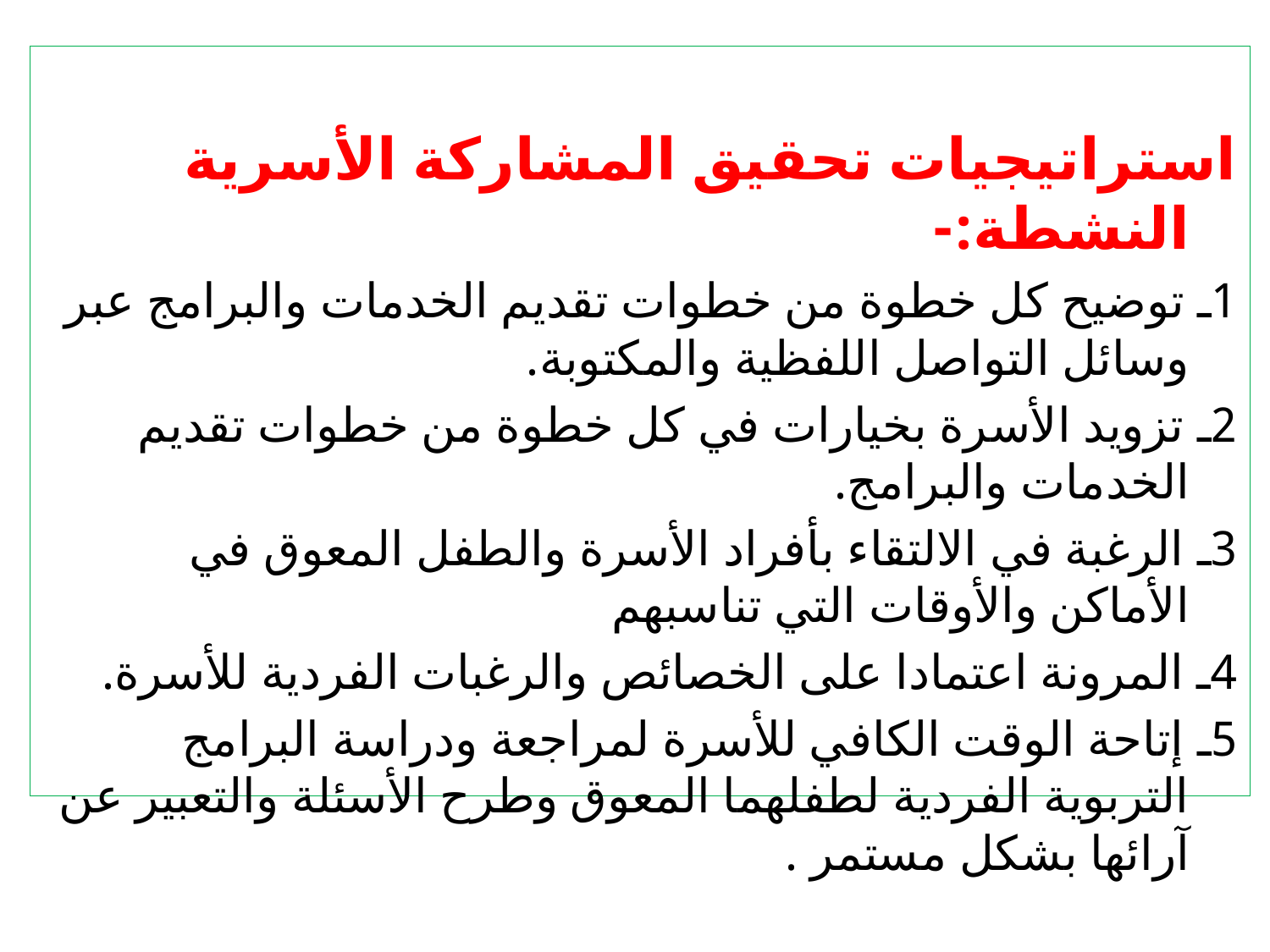

استراتيجيات تحقيق المشاركة الأسرية النشطة:-
1ـ توضيح كل خطوة من خطوات تقديم الخدمات والبرامج عبر وسائل التواصل اللفظية والمكتوبة.
2ـ تزويد الأسرة بخيارات في كل خطوة من خطوات تقديم الخدمات والبرامج.
3ـ الرغبة في الالتقاء بأفراد الأسرة والطفل المعوق في الأماكن والأوقات التي تناسبهم
4ـ المرونة اعتمادا على الخصائص والرغبات الفردية للأسرة.
5ـ إتاحة الوقت الكافي للأسرة لمراجعة ودراسة البرامج التربوية الفردية لطفلهما المعوق وطرح الأسئلة والتعبير عن آرائها بشكل مستمر .